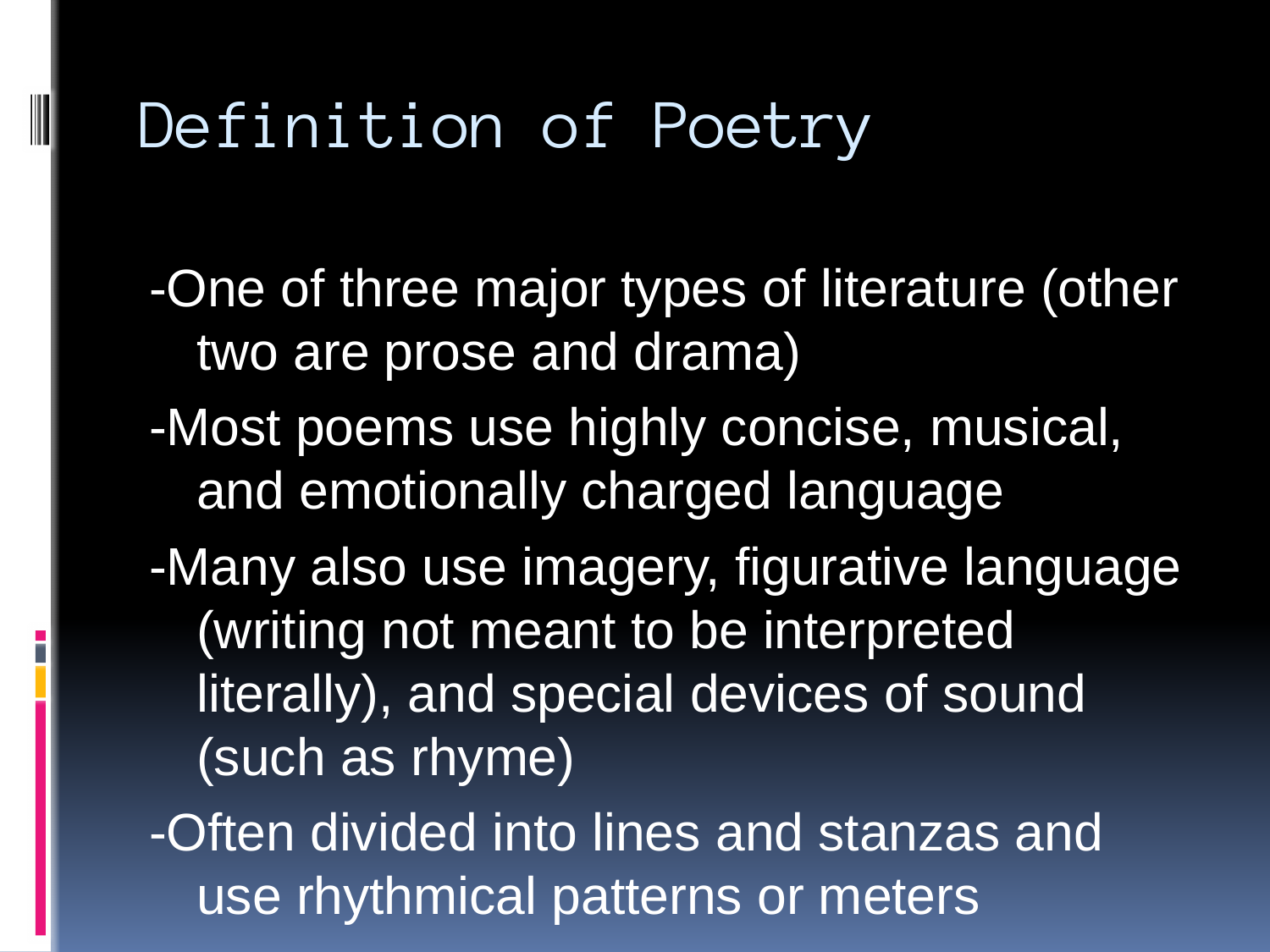

# Definition of Poetry
-One of three major types of literature (other two are prose and drama)
-Most poems use highly concise, musical, and emotionally charged language
-Many also use imagery, figurative language (writing not meant to be interpreted literally), and special devices of sound (such as rhyme)
-Often divided into lines and stanzas and use rhythmical patterns or meters